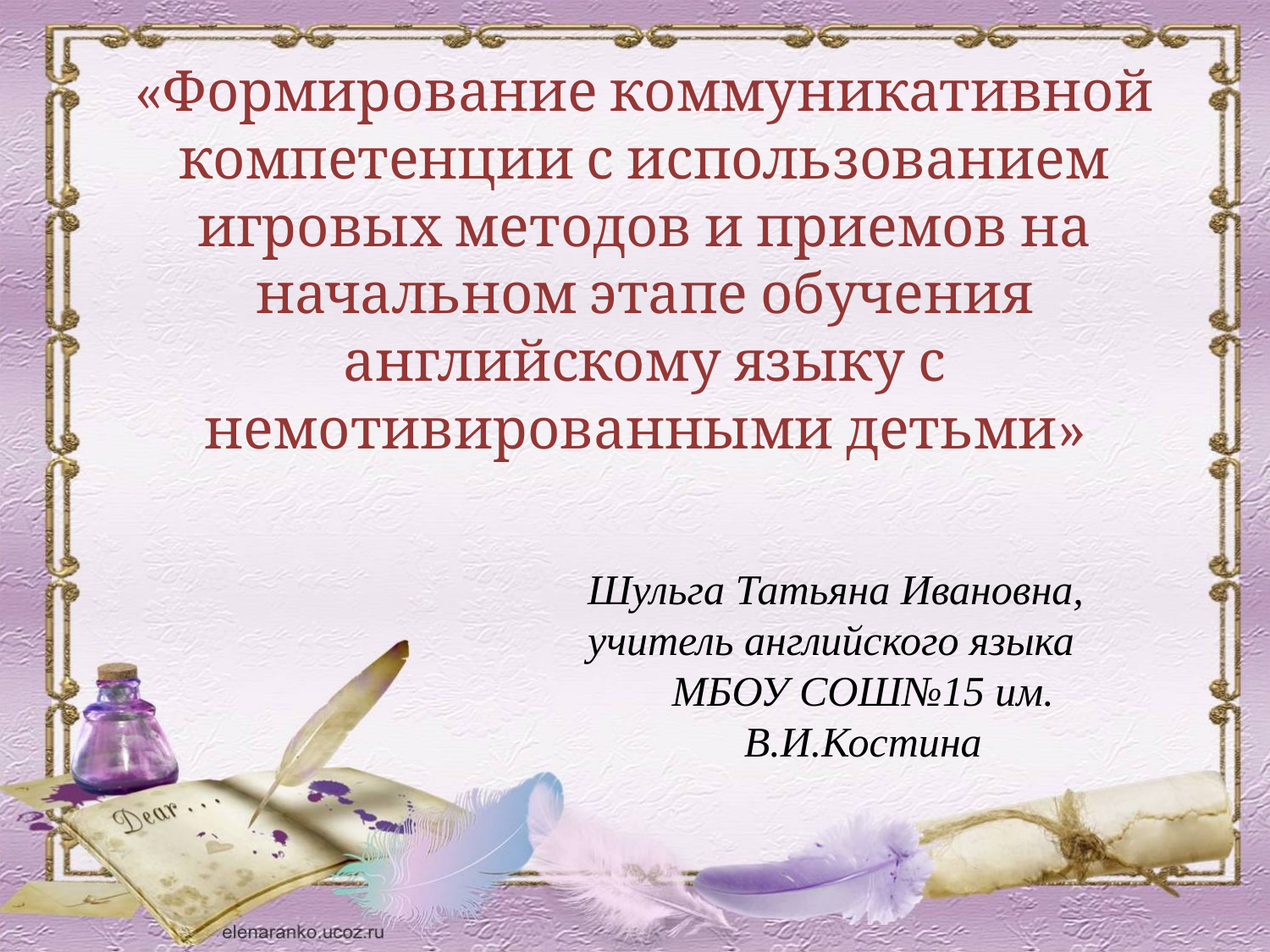

«Формирование коммуникативной компетенции с использованием игровых методов и приемов на начальном этапе обучения английскому языку с немотивированными детьми»
Шульга Татьяна Ивановна,
учитель английского языка
МБОУ СОШ№15 им. В.И.Костина